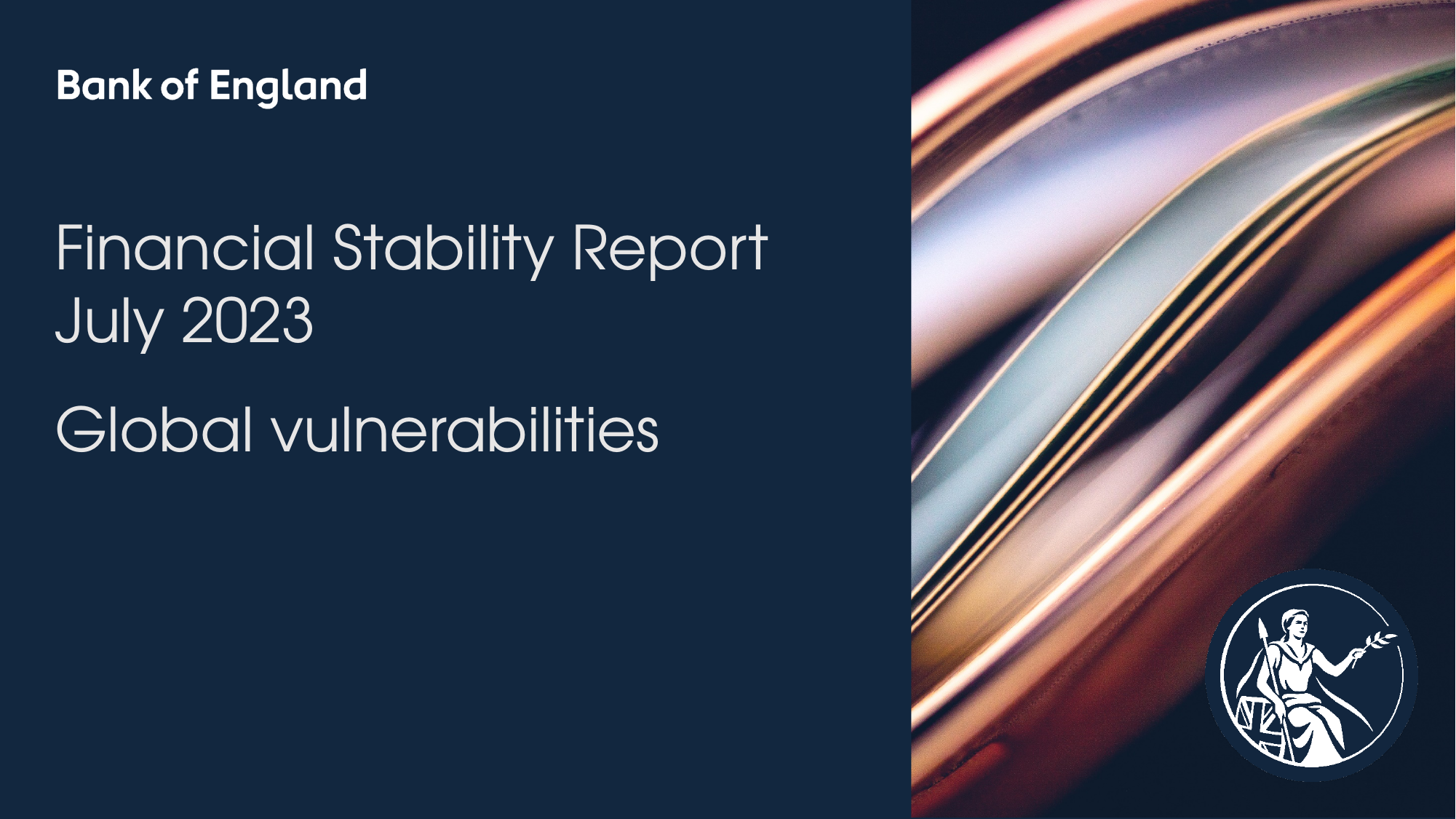

Financial Stability Report
July 2023
Global vulnerabilities